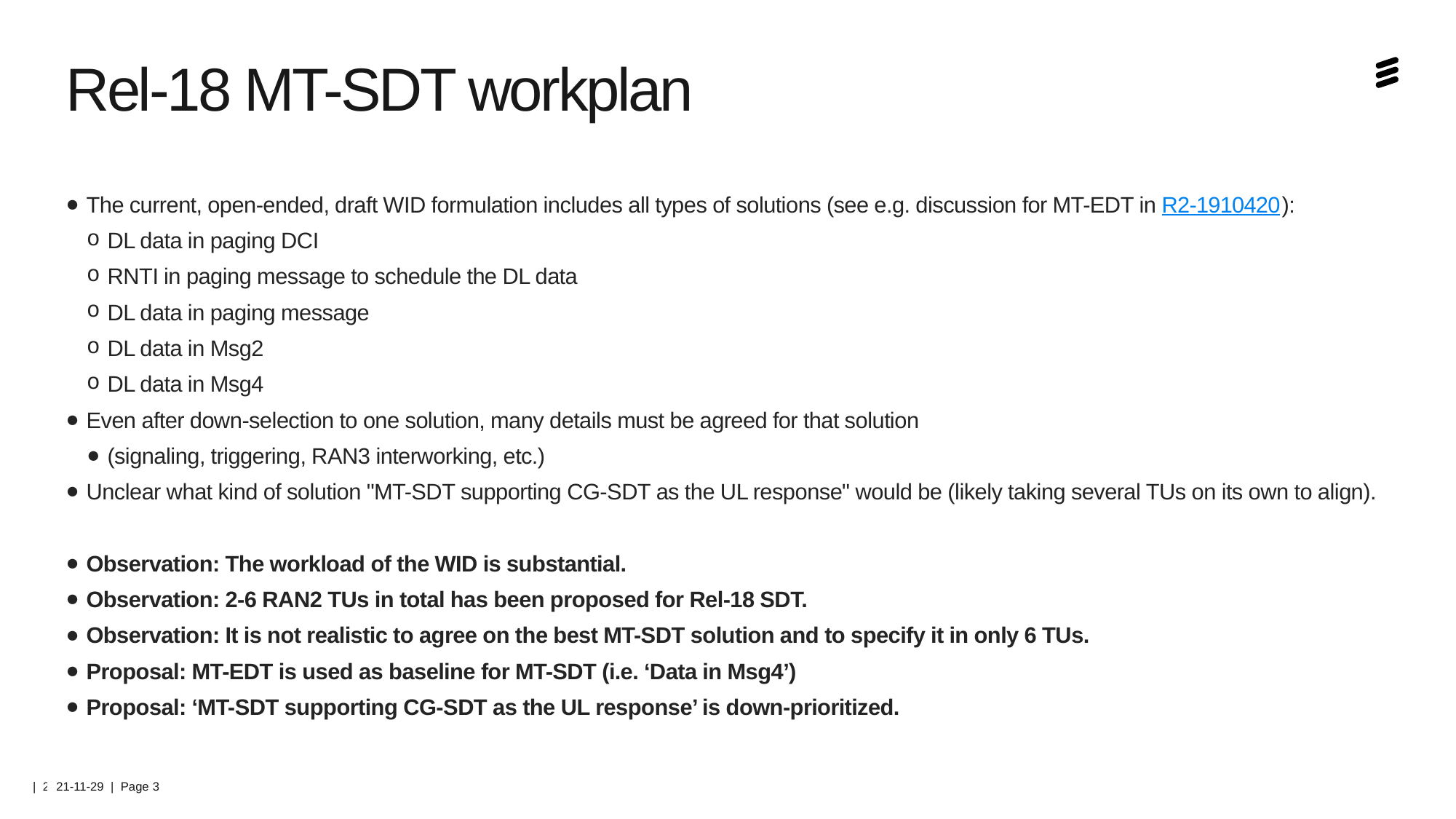

# Rel-18 MT-SDT workplan
The current, open-ended, draft WID formulation includes all types of solutions (see e.g. discussion for MT-EDT in R2-1910420):
DL data in paging DCI
RNTI in paging message to schedule the DL data
DL data in paging message
DL data in Msg2
DL data in Msg4
Even after down-selection to one solution, many details must be agreed for that solution
(signaling, triggering, RAN3 interworking, etc.)
Unclear what kind of solution "MT-SDT supporting CG-SDT as the UL response" would be (likely taking several TUs on its own to align).

Observation: The workload of the WID is substantial.
Observation: 2-6 RAN2 TUs in total has been proposed for Rel-18 SDT.
Observation: It is not realistic to agree on the best MT-SDT solution and to specify it in only 6 TUs.
Proposal: MT-EDT is used as baseline for MT-SDT (i.e. ‘Data in Msg4’)
Proposal: ‘MT-SDT supporting CG-SDT as the UL response’ is down-prioritized.